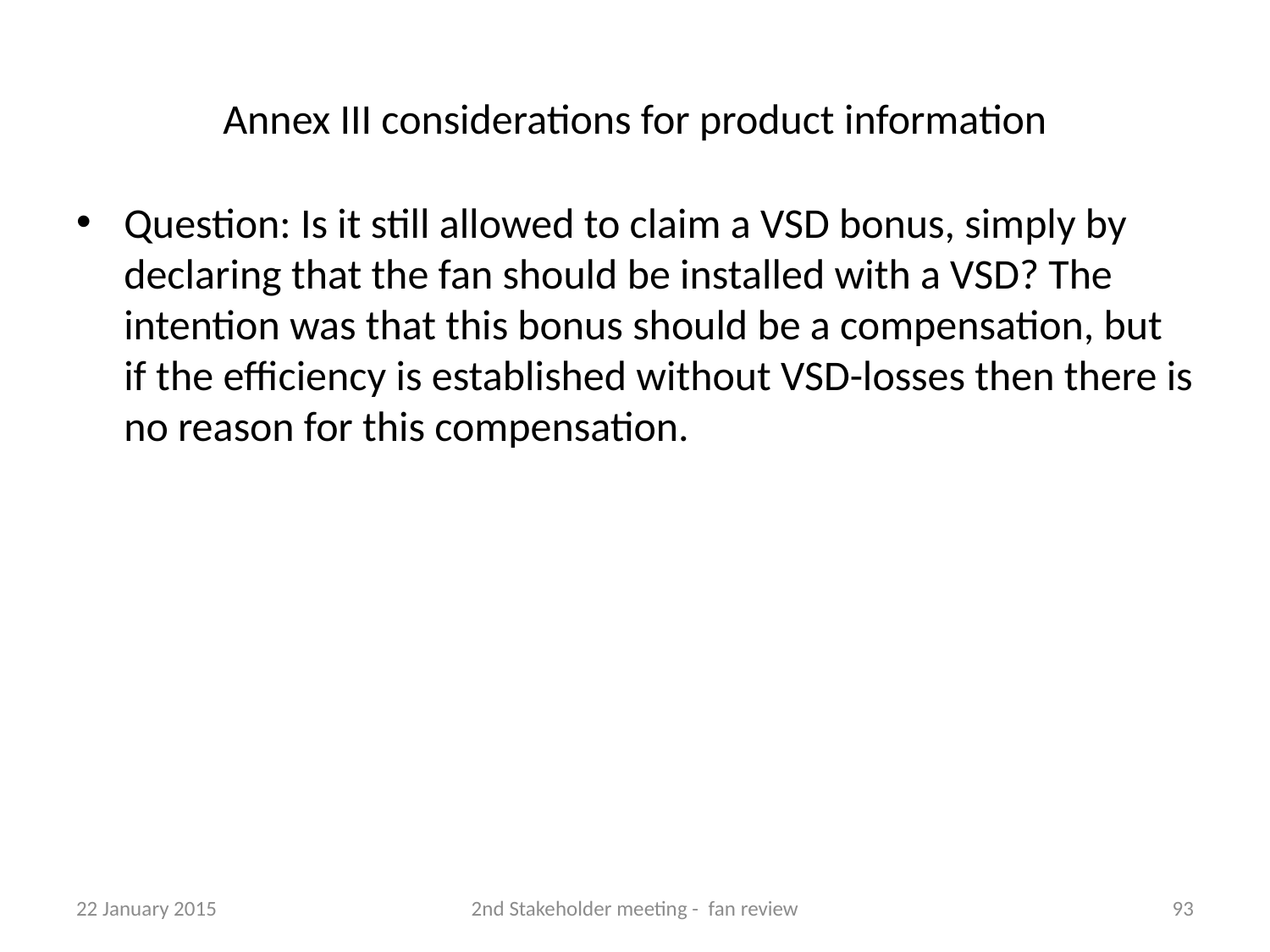

# Annex III considerations for product information
Question: Is it still allowed to claim a VSD bonus, simply by declaring that the fan should be installed with a VSD? The intention was that this bonus should be a compensation, but if the efficiency is established without VSD-losses then there is no reason for this compensation.

22 January 2015
2nd Stakeholder meeting -  fan review
93